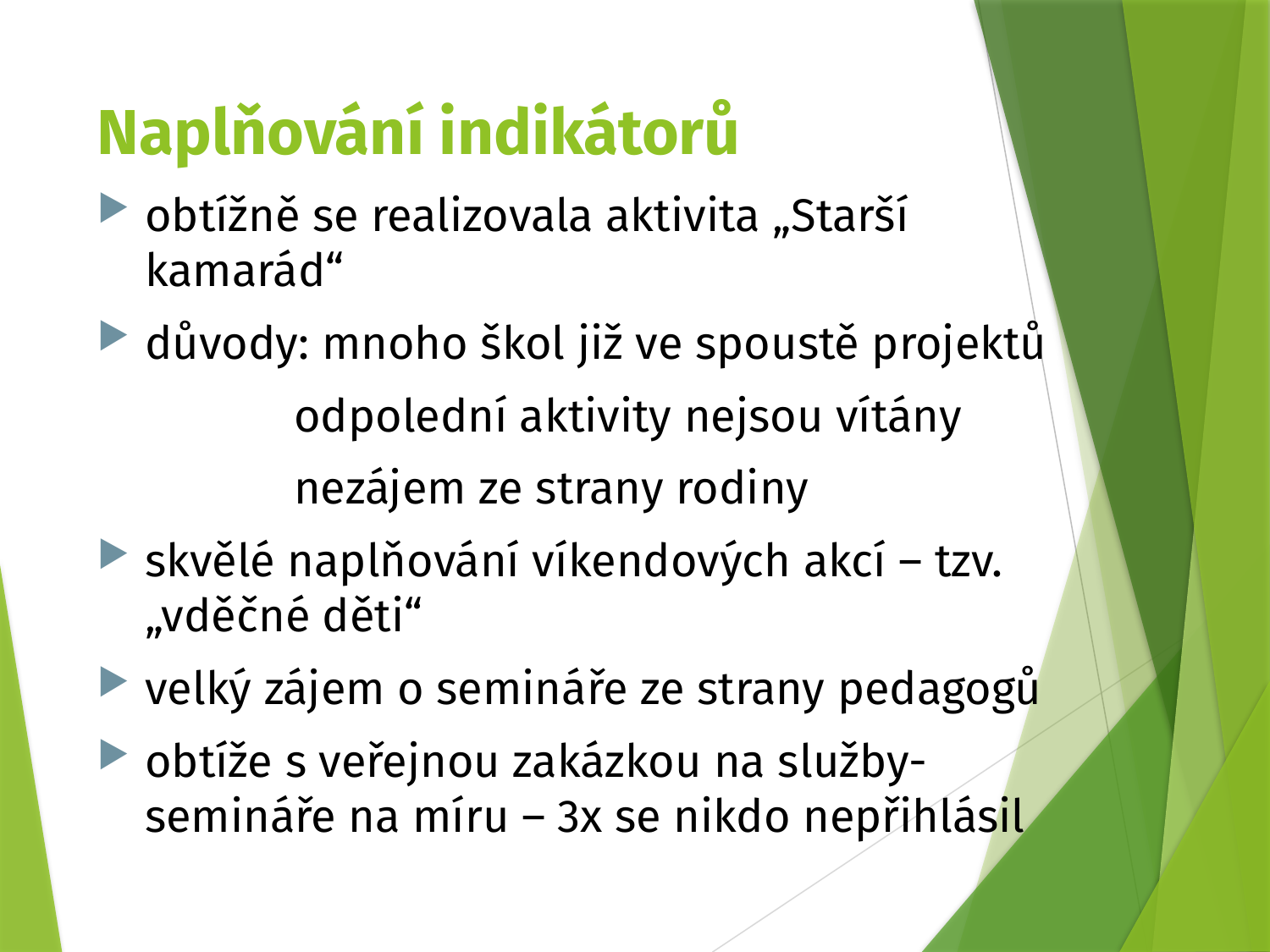

# Naplňování indikátorů
obtížně se realizovala aktivita „Starší kamarád“
důvody: mnoho škol již ve spoustě projektů
                odpolední aktivity nejsou vítány
                nezájem ze strany rodiny
skvělé naplňování víkendových akcí – tzv. „vděčné děti“
velký zájem o semináře ze strany pedagogů
obtíže s veřejnou zakázkou na služby-semináře na míru – 3x se nikdo nepřihlásil